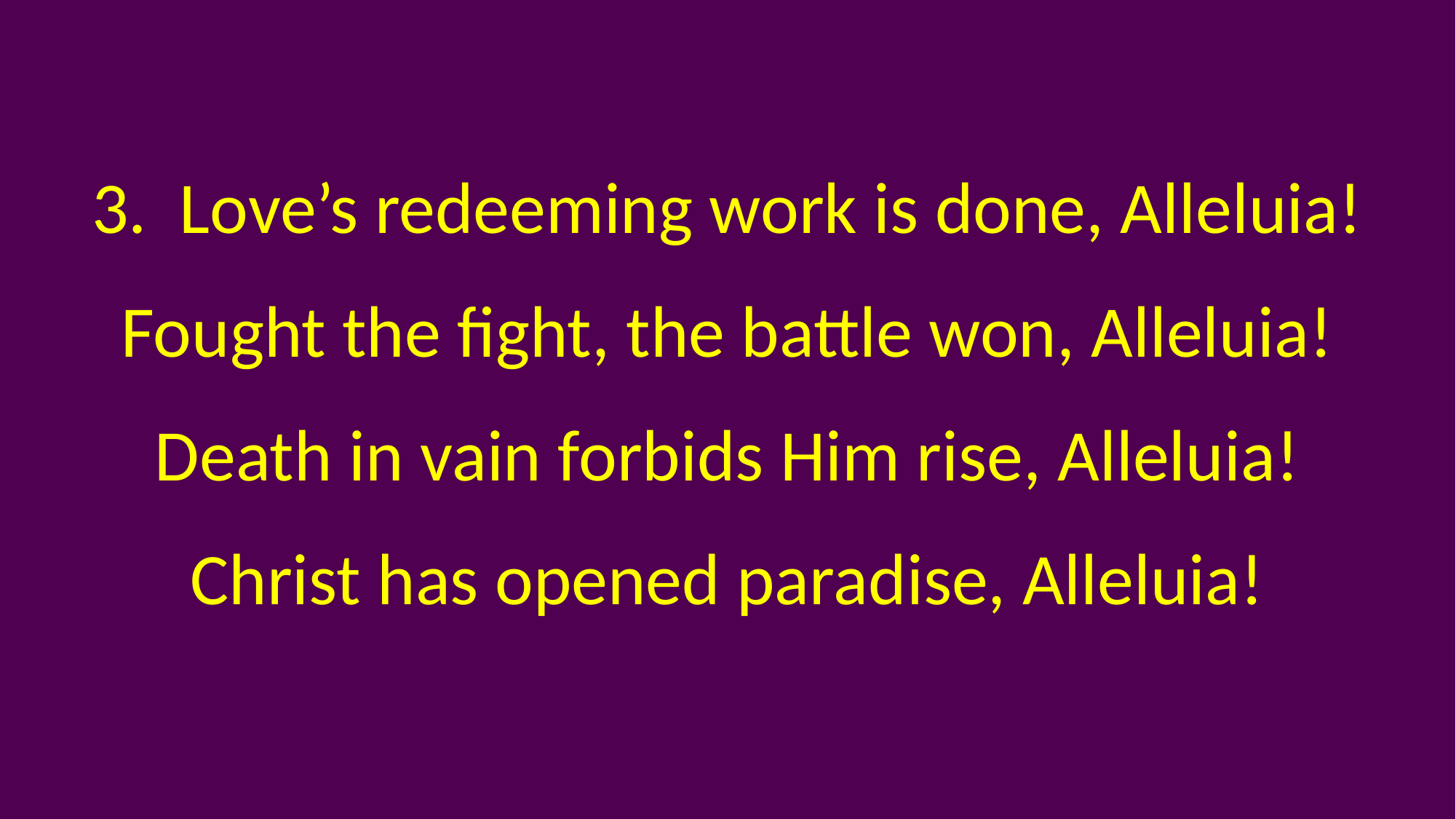

3.  Love’s redeeming work is done, Alleluia!
Fought the fight, the battle won, Alleluia!
Death in vain forbids Him rise, Alleluia!
Christ has opened paradise, Alleluia!